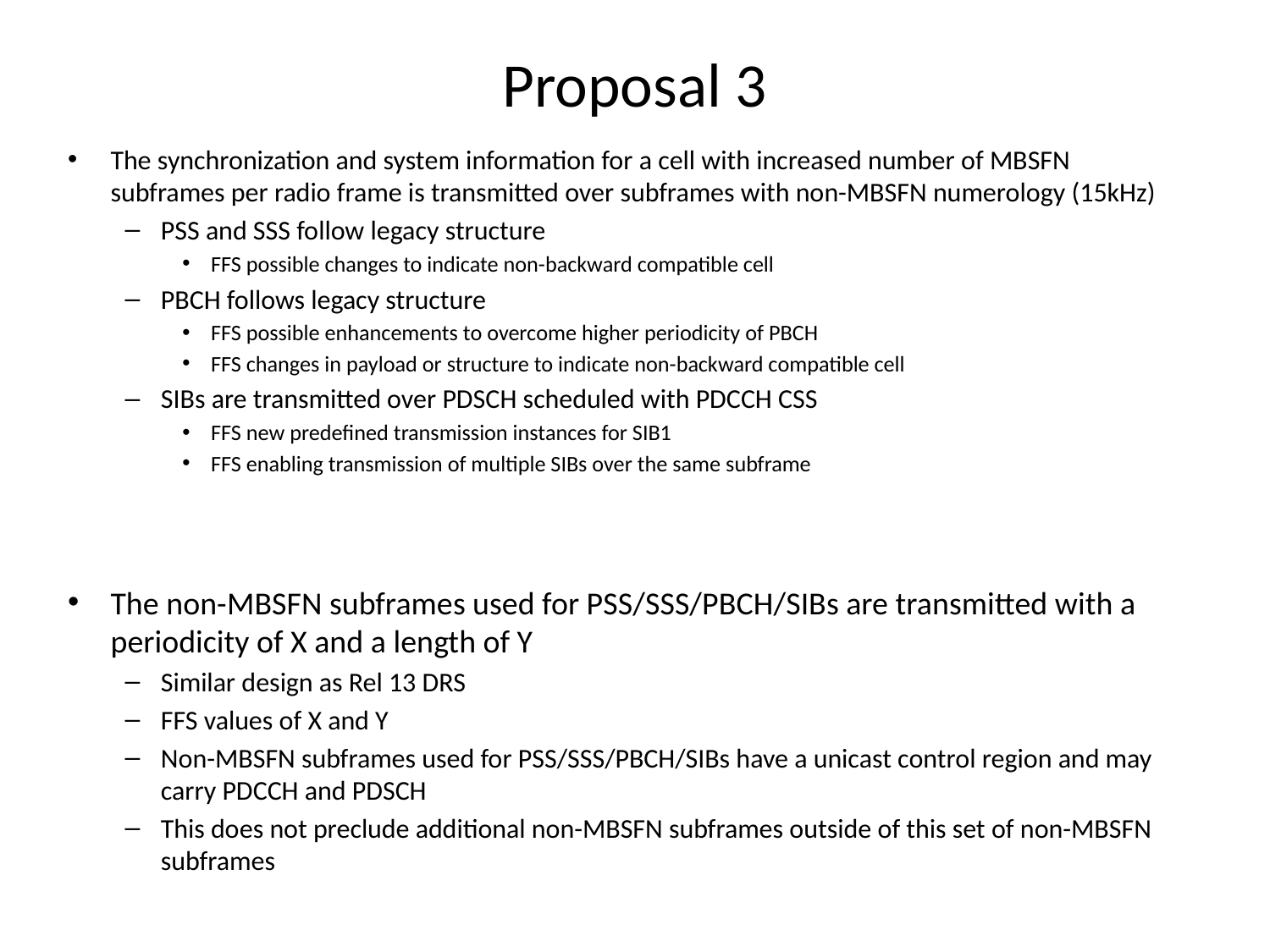

# Proposal 3
The synchronization and system information for a cell with increased number of MBSFN subframes per radio frame is transmitted over subframes with non-MBSFN numerology (15kHz)
PSS and SSS follow legacy structure
FFS possible changes to indicate non-backward compatible cell
PBCH follows legacy structure
FFS possible enhancements to overcome higher periodicity of PBCH
FFS changes in payload or structure to indicate non-backward compatible cell
SIBs are transmitted over PDSCH scheduled with PDCCH CSS
FFS new predefined transmission instances for SIB1
FFS enabling transmission of multiple SIBs over the same subframe

The non-MBSFN subframes used for PSS/SSS/PBCH/SIBs are transmitted with a periodicity of X and a length of Y
Similar design as Rel 13 DRS
FFS values of X and Y
Non-MBSFN subframes used for PSS/SSS/PBCH/SIBs have a unicast control region and may carry PDCCH and PDSCH
This does not preclude additional non-MBSFN subframes outside of this set of non-MBSFN subframes